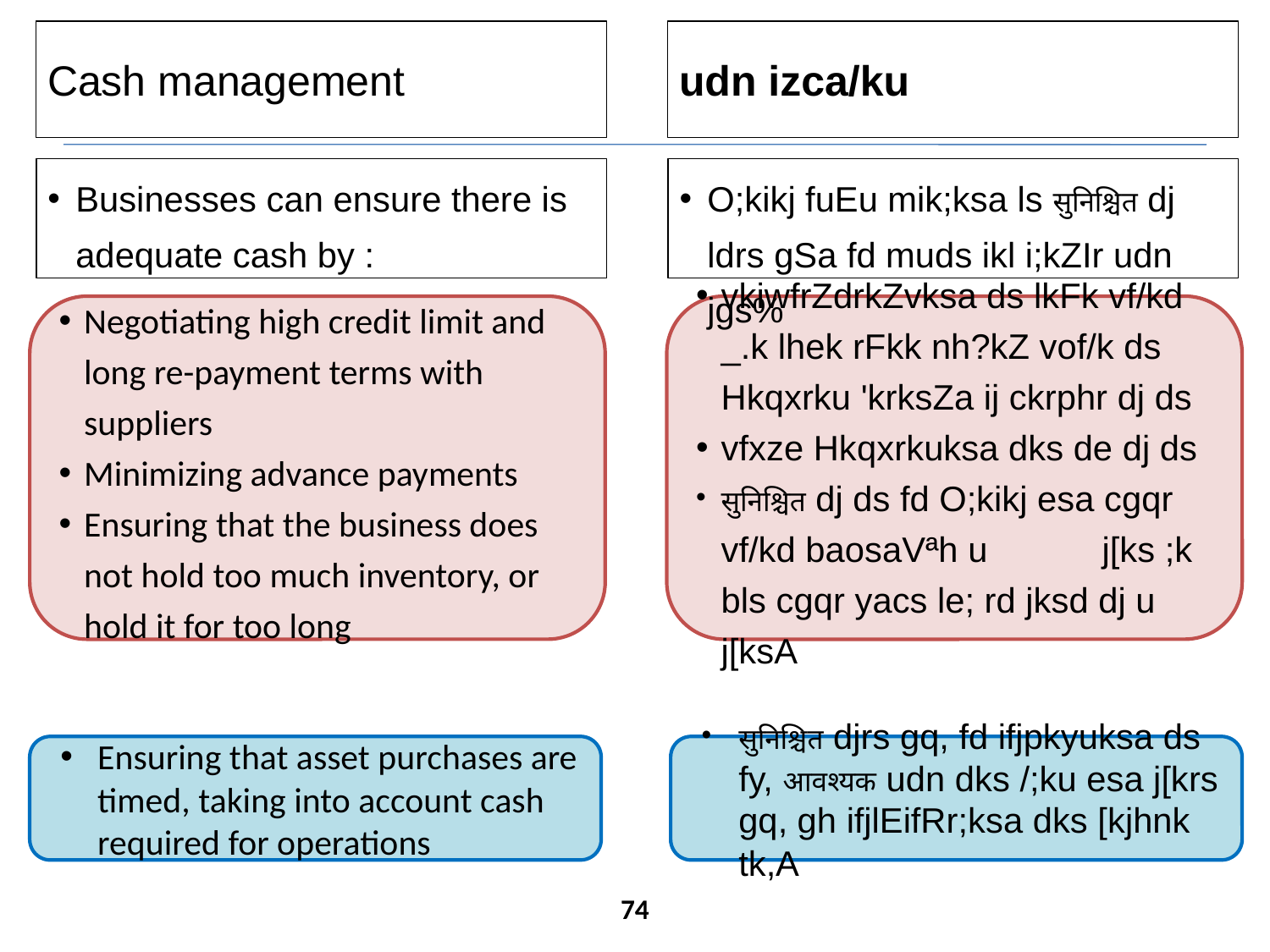

Cash management
udn izca/ku
Businesses can ensure there is adequate cash by :
O;kikj fuEu mik;ksa ls सुनिश्चित dj ldrs gSa fd muds ikl i;kZIr udn jgs%
Negotiating high credit limit and long re-payment terms with suppliers
Minimizing advance payments
Ensuring that the business does not hold too much inventory, or hold it for too long
vkiwfrZdrkZvksa ds lkFk vf/kd _.k lhek rFkk nh?kZ vof/k ds Hkqxrku 'krksZa ij ckrphr dj ds
vfxze Hkqxrkuksa dks de dj ds
सुनिश्चित dj ds fd O;kikj esa cgqr vf/kd baosaVªh u 	j[ks ;k bls cgqr yacs le; rd jksd dj u j[ksA
Ensuring that asset purchases are timed, taking into account cash required for operations
सुनिश्चित djrs gq, fd ifjpkyuksa ds fy, आवश्यक udn dks /;ku esa j[krs gq, gh ifjlEifRr;ksa dks [kjhnk tk,A
74